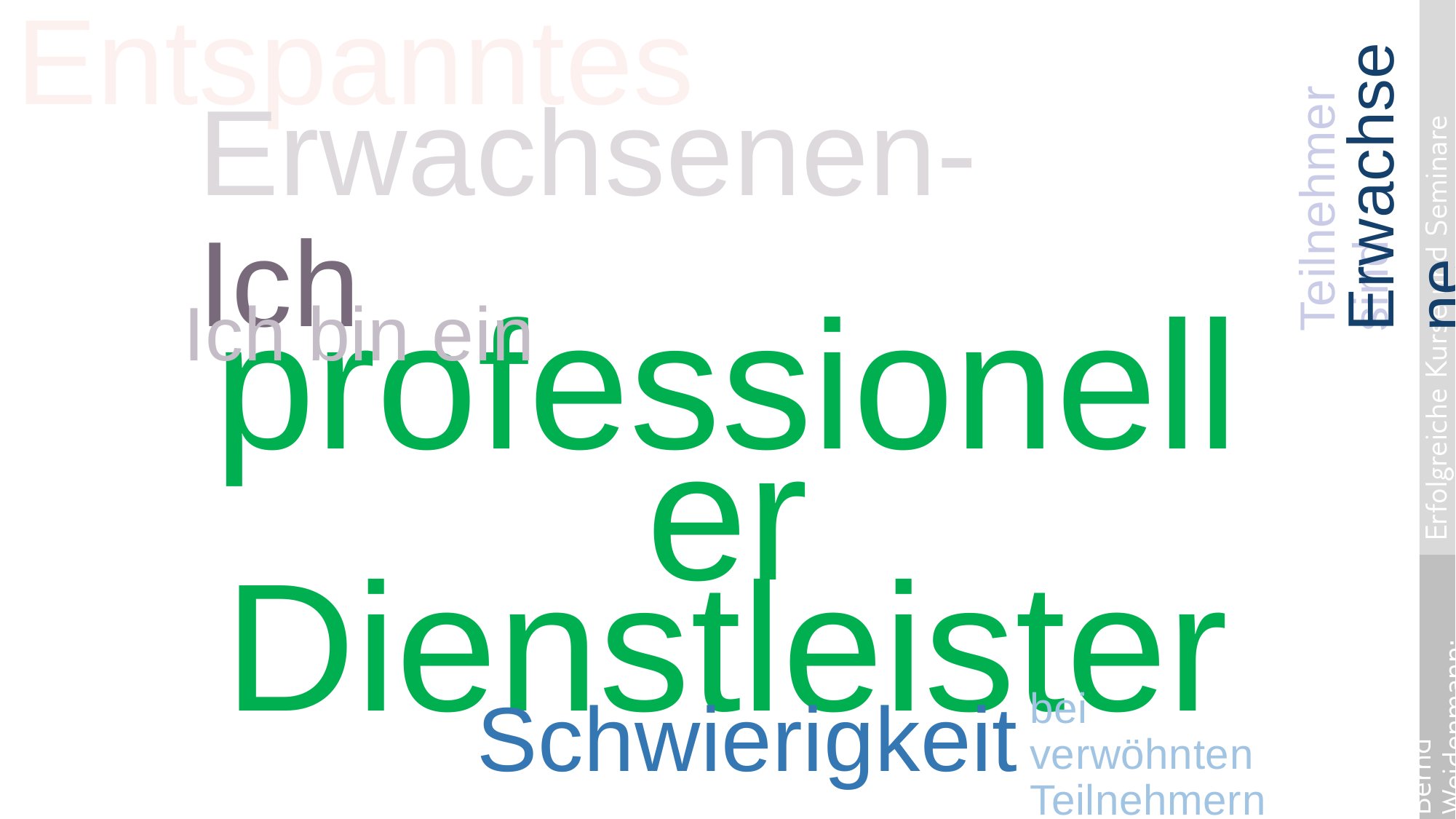

Entspanntes

Erwachsenen-Ich
Erwachsene
Teilnehmer sind
Ich bin ein
professioneller Dienstleister
bei verwöhnten Teilnehmern
Schwierigkeiten